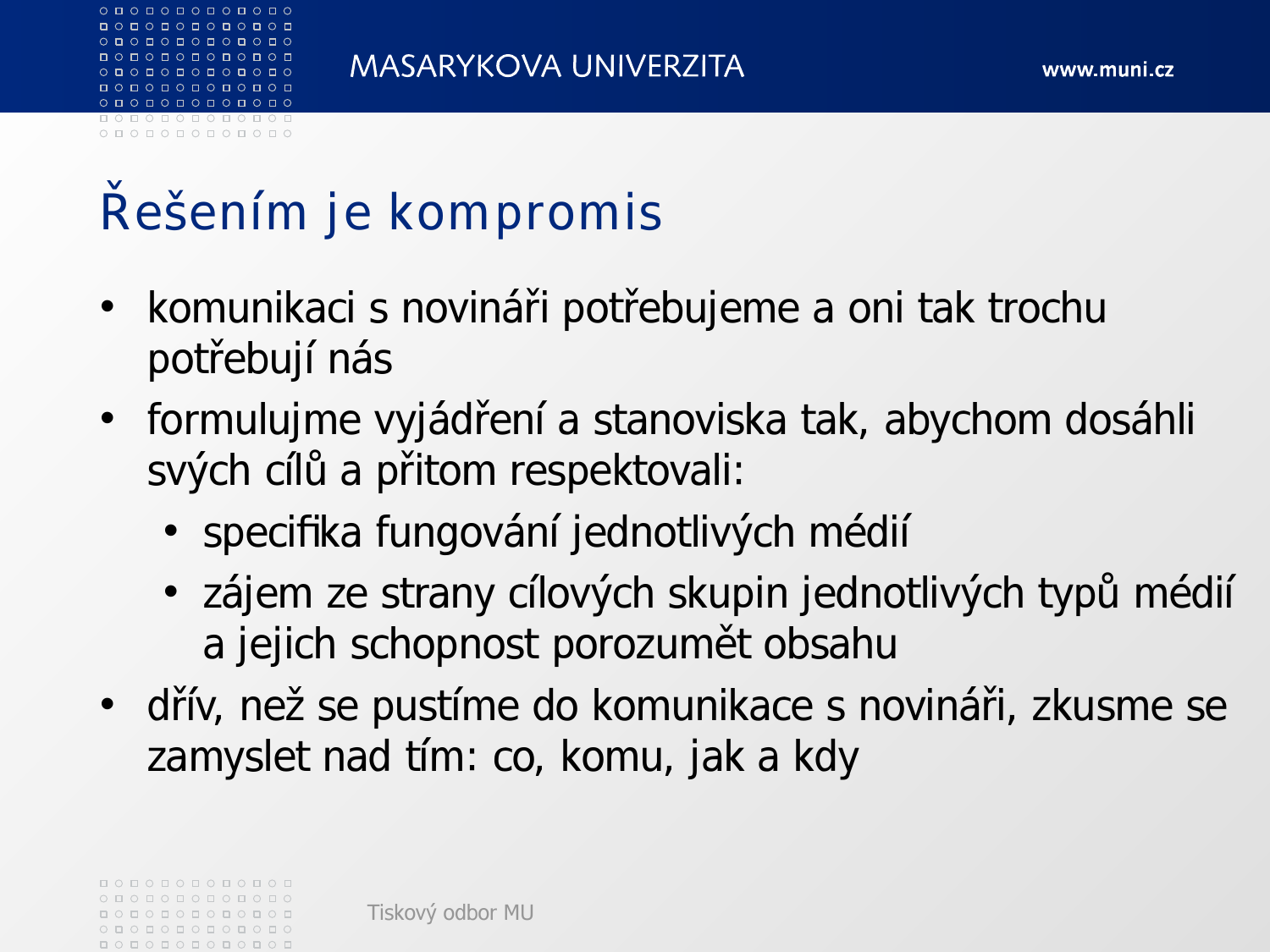

# Řešením je kompromis
komunikaci s novináři potřebujeme a oni tak trochu potřebují nás
formulujme vyjádření a stanoviska tak, abychom dosáhli svých cílů a přitom respektovali:
specifika fungování jednotlivých médií
zájem ze strany cílových skupin jednotlivých typů médií a jejich schopnost porozumět obsahu
dřív, než se pustíme do komunikace s novináři, zkusme se zamyslet nad tím: co, komu, jak a kdy
Tiskový odbor MU